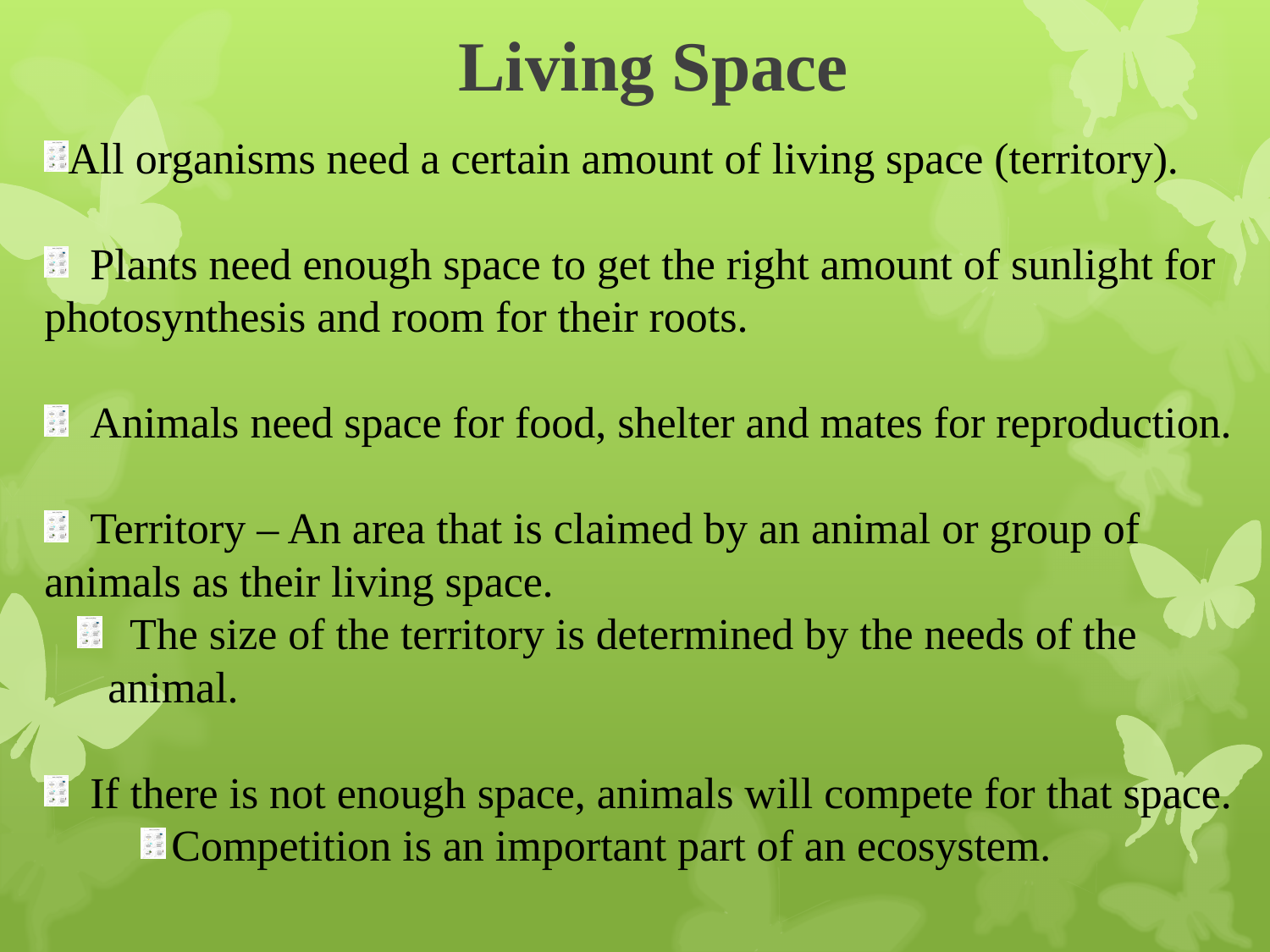

# Living Space
All organisms need a certain amount of living space (territory).

  Plants need enough space to get the right amount of sunlight for photosynthesis and room for their roots.

  Animals need space for food, shelter and mates for reproduction.

  Territory – An area that is claimed by an animal or group of animals as their living space.
  The size of the territory is determined by the needs of the animal.

  If there is not enough space, animals will compete for that space.
Competition is an important part of an ecosystem.